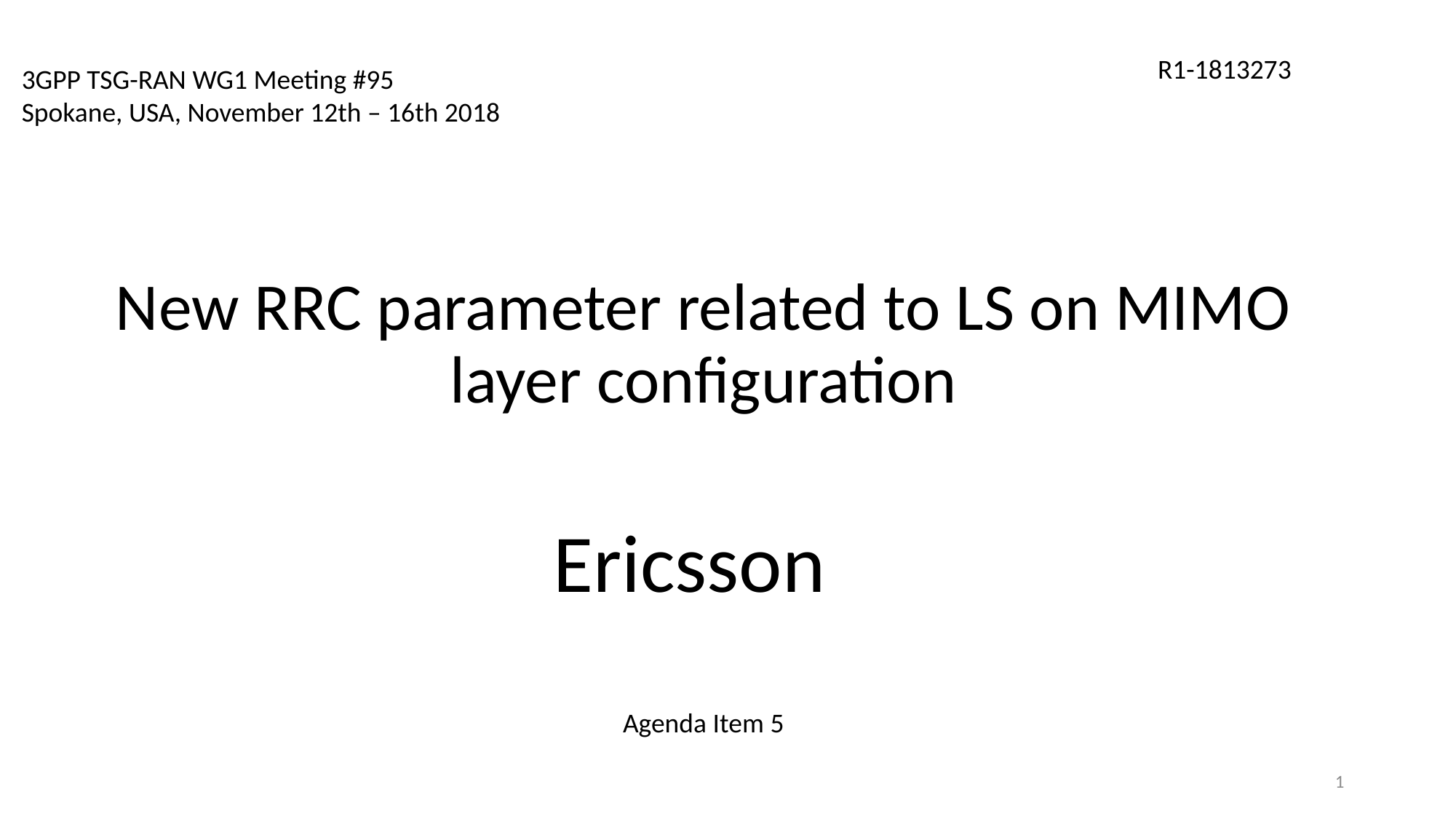

R1-1813273

3GPP TSG-RAN WG1 Meeting #95
Spokane, USA, November 12th – 16th 2018
# New RRC parameter related to LS on MIMO layer configuration

Ericsson
Agenda Item 5
1